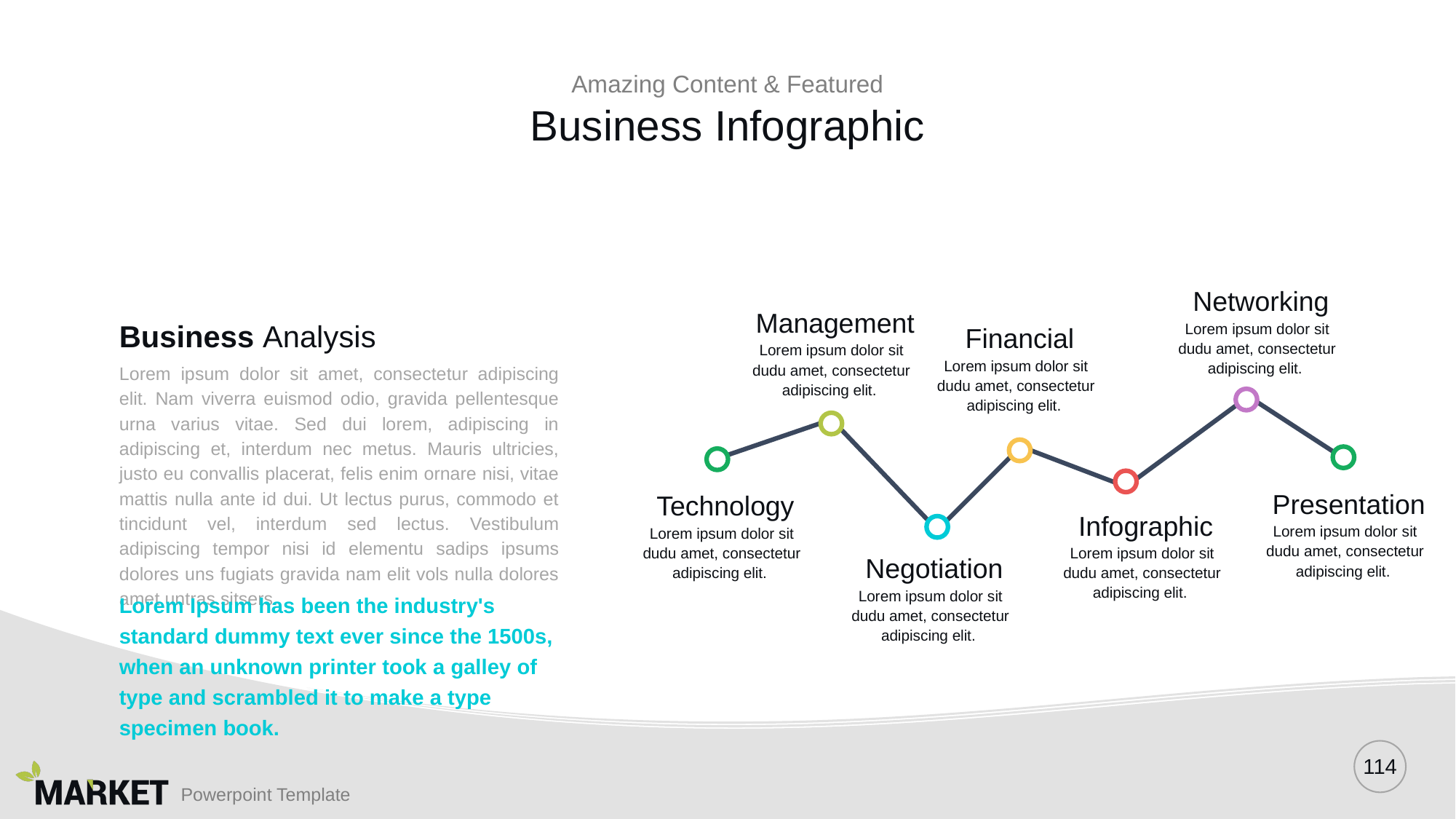

Amazing Content & Featured
# Business Infographic
Networking
Lorem ipsum dolor sit dudu amet, consectetur adipiscing elit.
Management
Lorem ipsum dolor sit dudu amet, consectetur adipiscing elit.
Business Analysis
Financial
Lorem ipsum dolor sit dudu amet, consectetur adipiscing elit.
Lorem ipsum dolor sit amet, consectetur adipiscing elit. Nam viverra euismod odio, gravida pellentesque urna varius vitae. Sed dui lorem, adipiscing in adipiscing et, interdum nec metus. Mauris ultricies, justo eu convallis placerat, felis enim ornare nisi, vitae mattis nulla ante id dui. Ut lectus purus, commodo et tincidunt vel, interdum sed lectus. Vestibulum adipiscing tempor nisi id elementu sadips ipsums dolores uns fugiats gravida nam elit vols nulla dolores amet untras sitsers.

Presentation
Lorem ipsum dolor sit dudu amet, consectetur adipiscing elit.
Technology
Lorem ipsum dolor sit dudu amet, consectetur adipiscing elit.
Infographic
Lorem ipsum dolor sit dudu amet, consectetur adipiscing elit.
Negotiation
Lorem ipsum dolor sit dudu amet, consectetur adipiscing elit.
Lorem Ipsum has been the industry's standard dummy text ever since the 1500s, when an unknown printer took a galley of type and scrambled it to make a type specimen book.